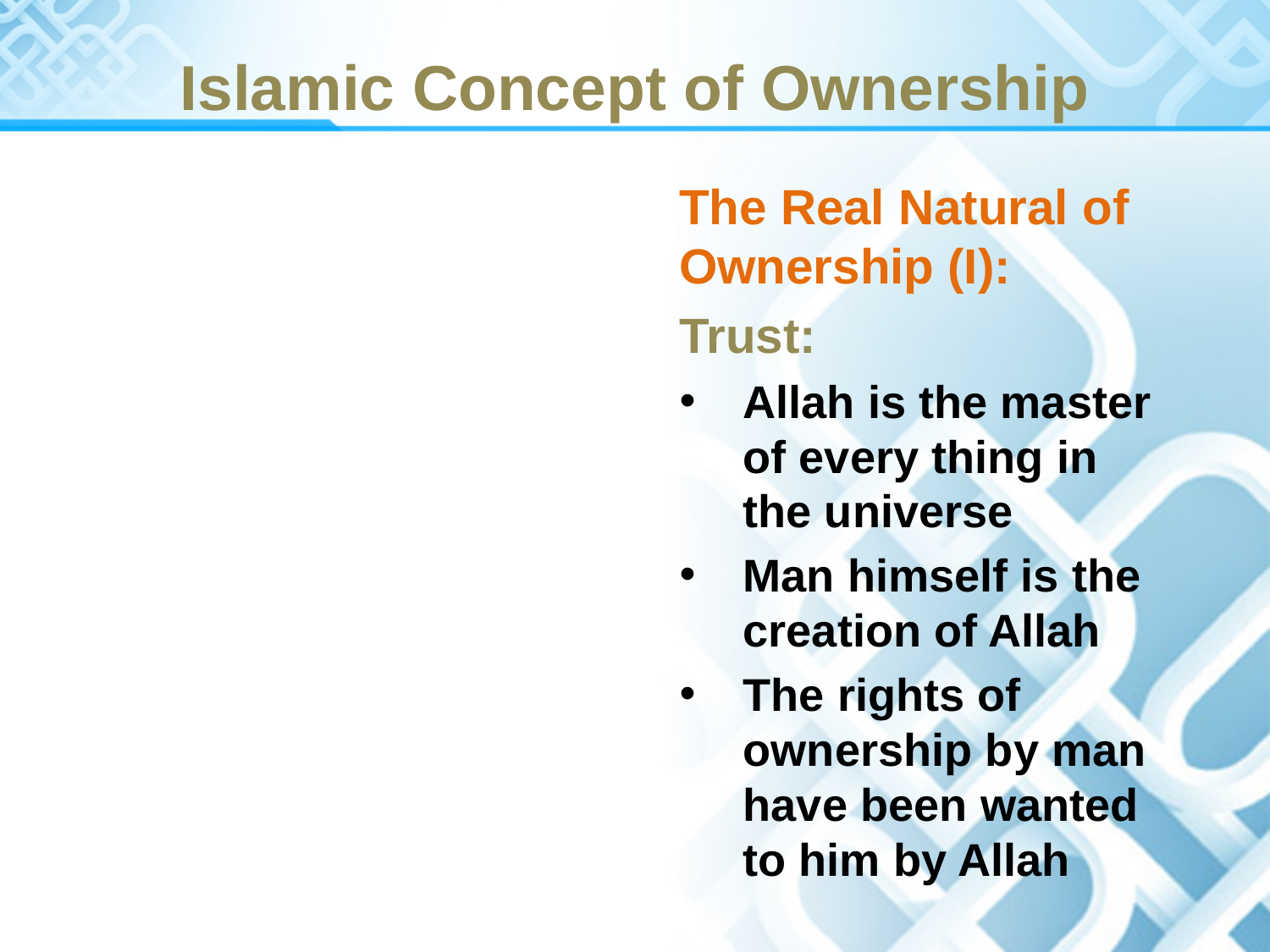

Islamic Concept of Ownership
The Real Natural of Ownership (I):
Trust:
Allah is the master of every thing in the universe
Man himself is the creation of Allah
The rights of ownership by man have been wanted to him by Allah